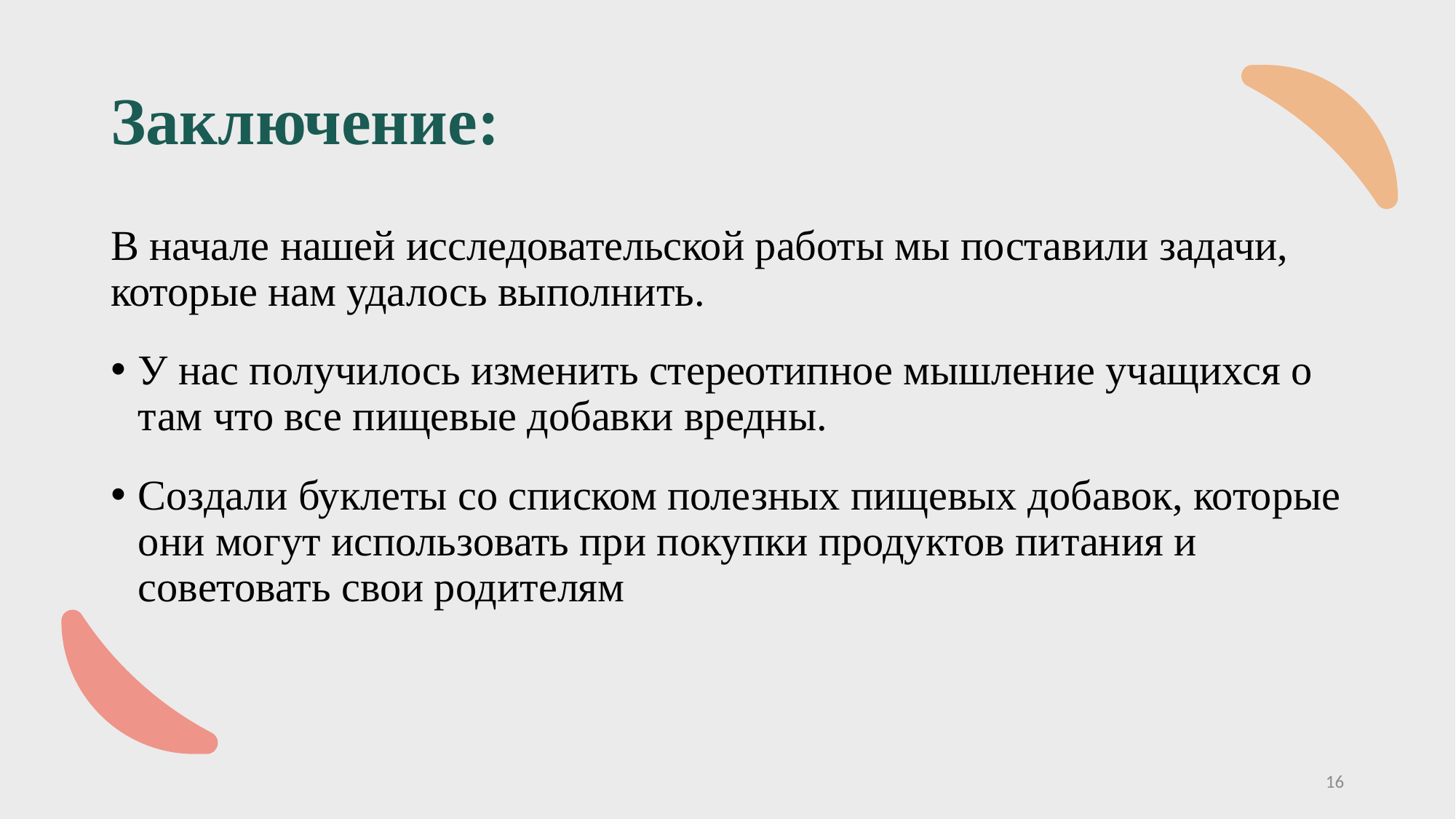

# Заключение:
В начале нашей исследовательской работы мы поставили задачи, которые нам удалось выполнить.
У нас получилось изменить стереотипное мышление учащихся о там что все пищевые добавки вредны.
Создали буклеты со списком полезных пищевых добавок, которые они могут использовать при покупки продуктов питания и советовать свои родителям
16